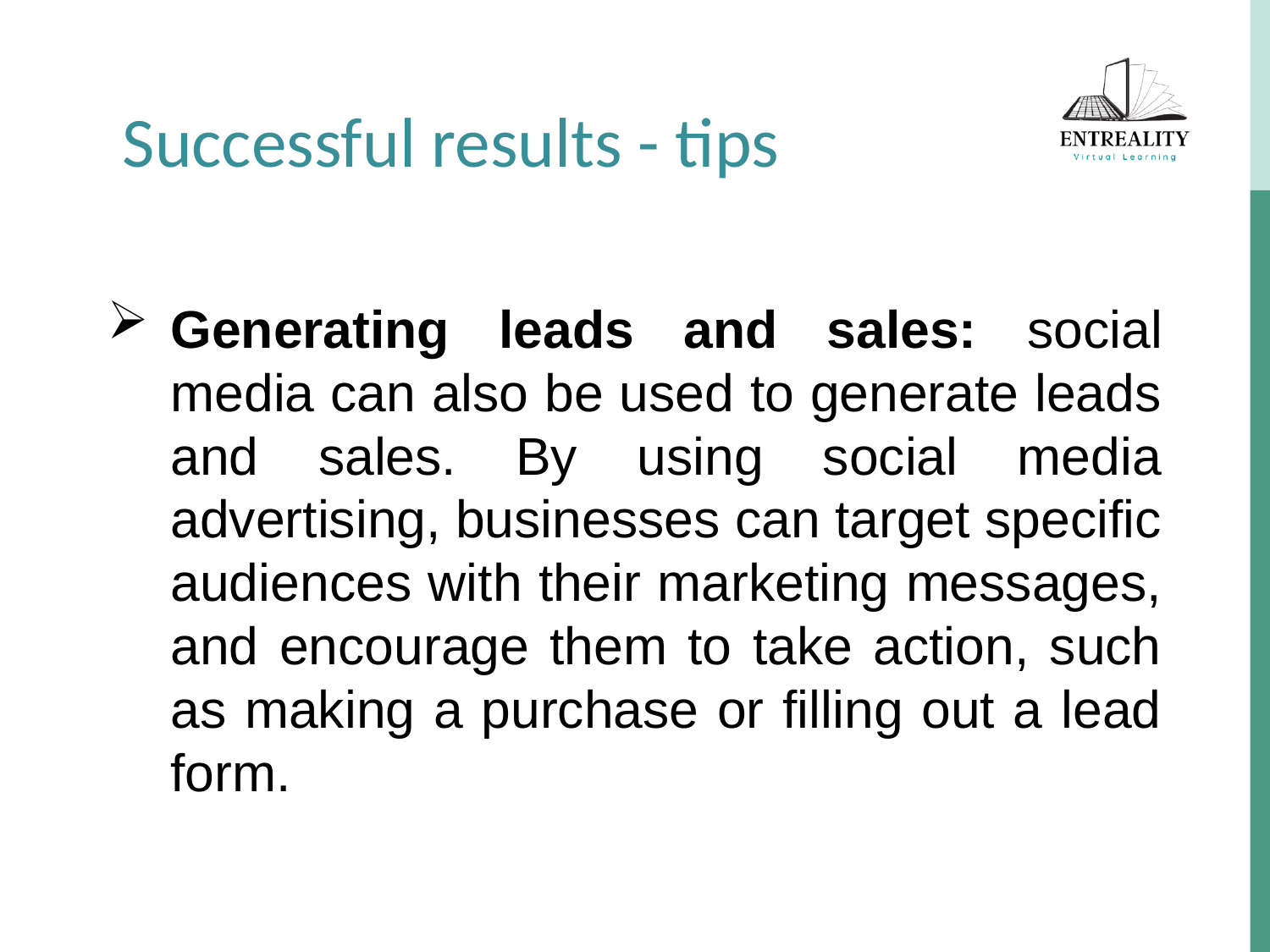

Successful results - tips
Generating leads and sales: social media can also be used to generate leads and sales. By using social media advertising, businesses can target specific audiences with their marketing messages, and encourage them to take action, such as making a purchase or filling out a lead form.